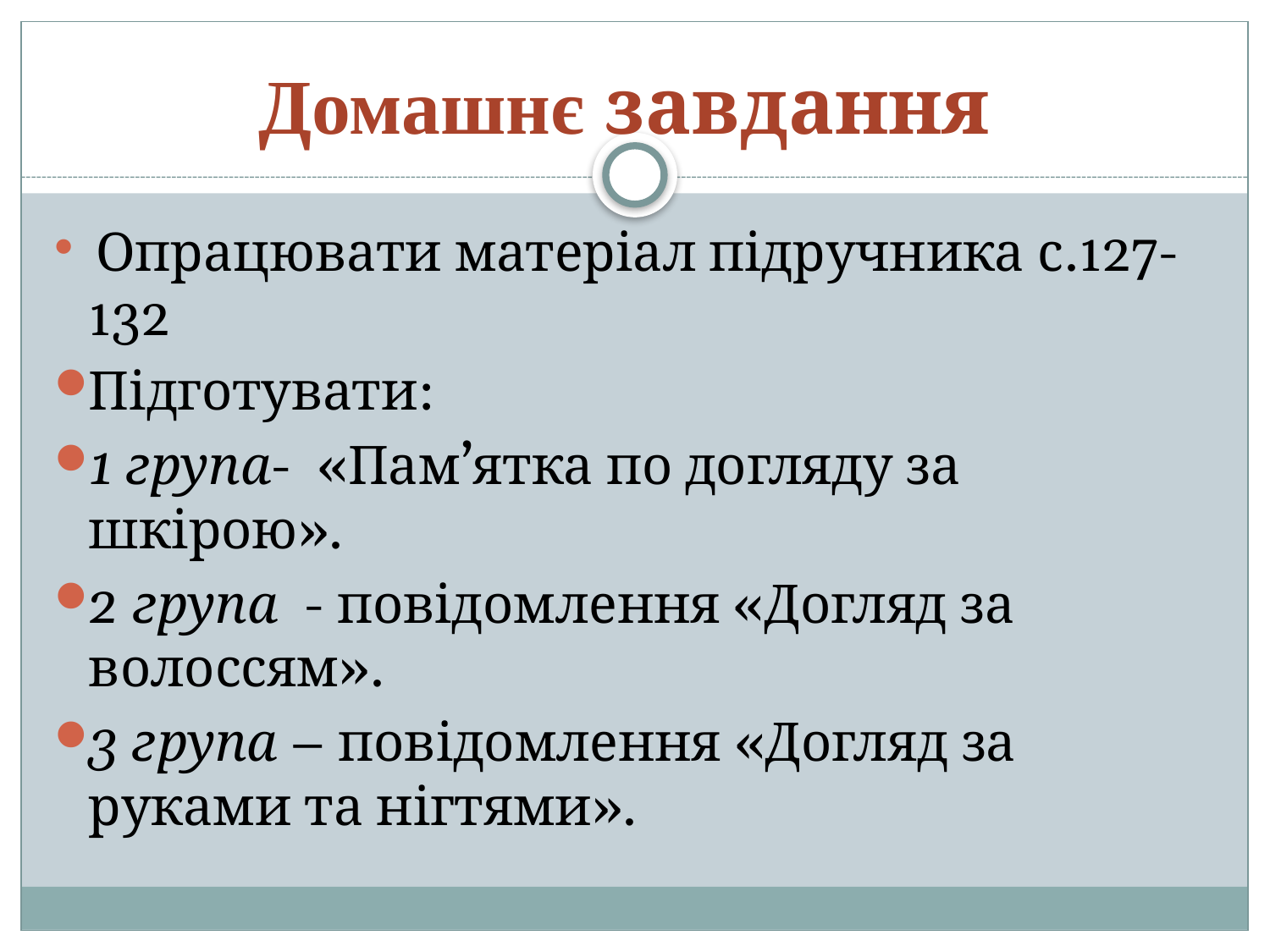

# Домашнє завдання
 Опрацювати матеріал підручника с.127-132
Підготувати:
1 група-  «Пам’ятка по догляду за шкірою».
2 група  - повідомлення «Догляд за волоссям».
3 група – повідомлення «Догляд за руками та нігтями».